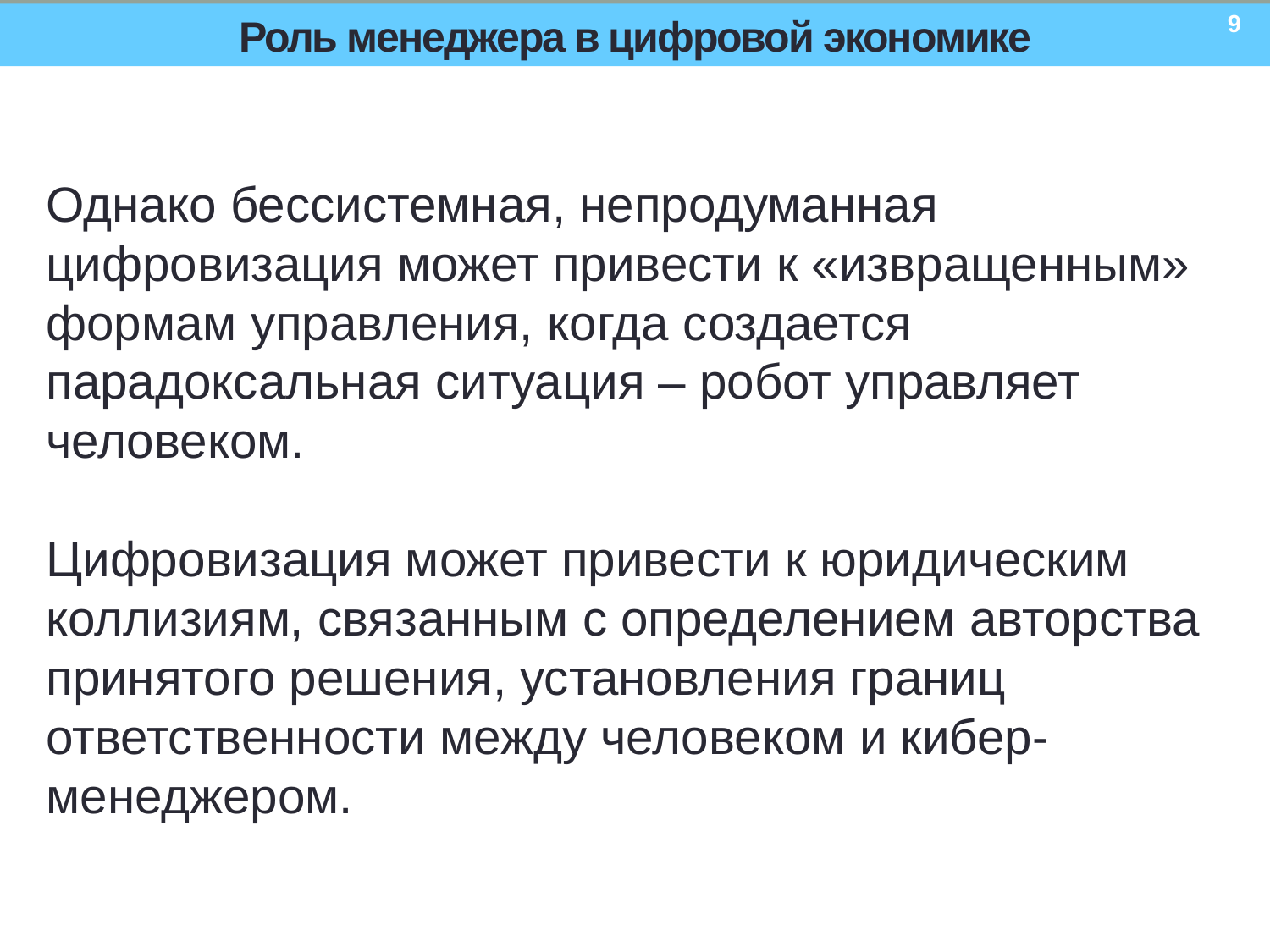

9
# Роль менеджера в цифровой экономике
Однако бессистемная, непродуманная цифровизация может привести к «извращенным» формам управления, когда создается  парадоксальная ситуация – робот управляет человеком.

Цифровизация может привести к юридическим коллизиям, связанным с определением авторства принятого решения, установления границ ответственности между человеком и кибер-менеджером.